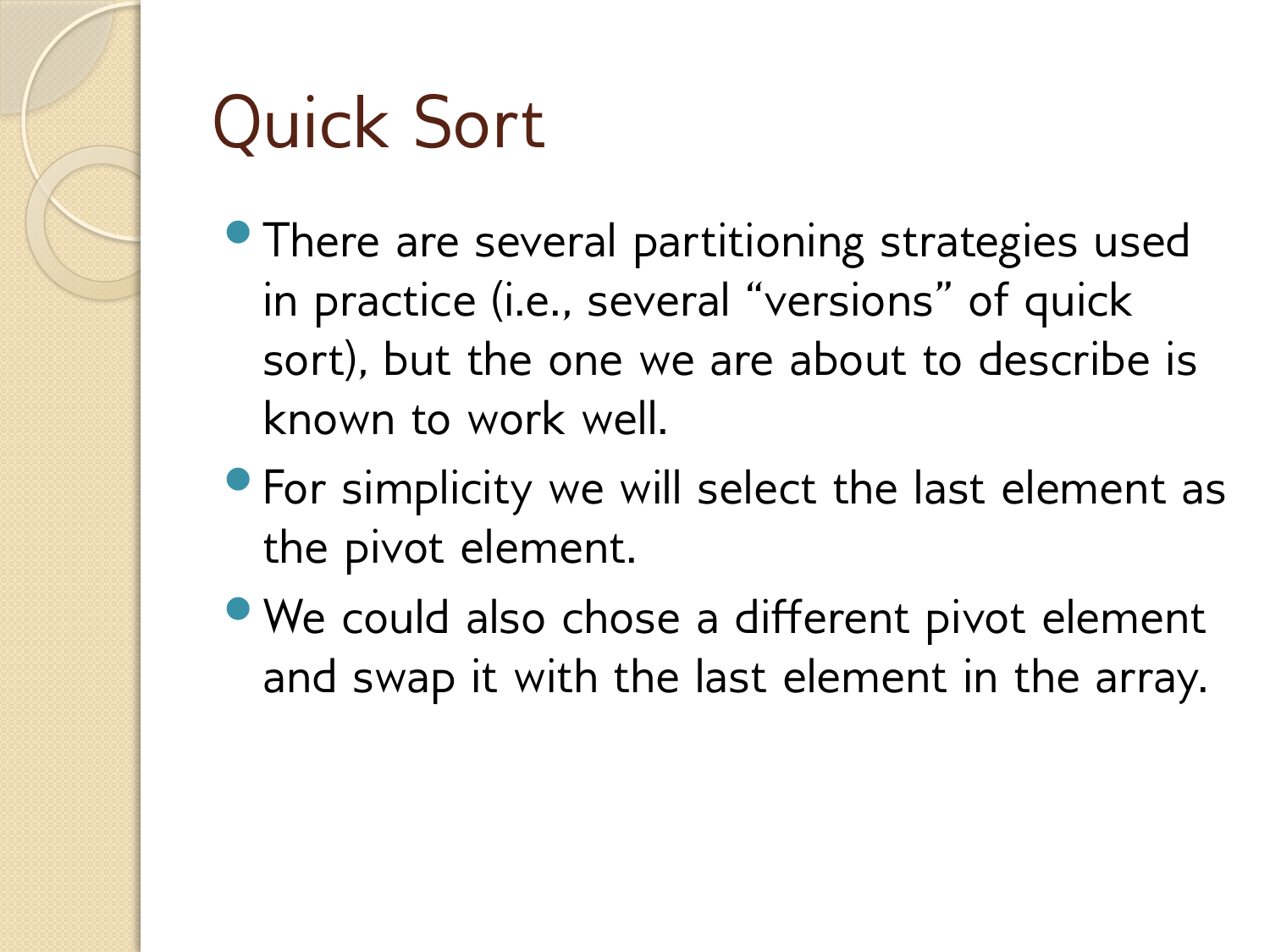

# Quick Sort
There are several partitioning strategies used in practice (i.e., several “versions” of quick sort), but the one we are about to describe is known to work well.
For simplicity we will select the last element as the pivot element.
We could also chose a different pivot element and swap it with the last element in the array.